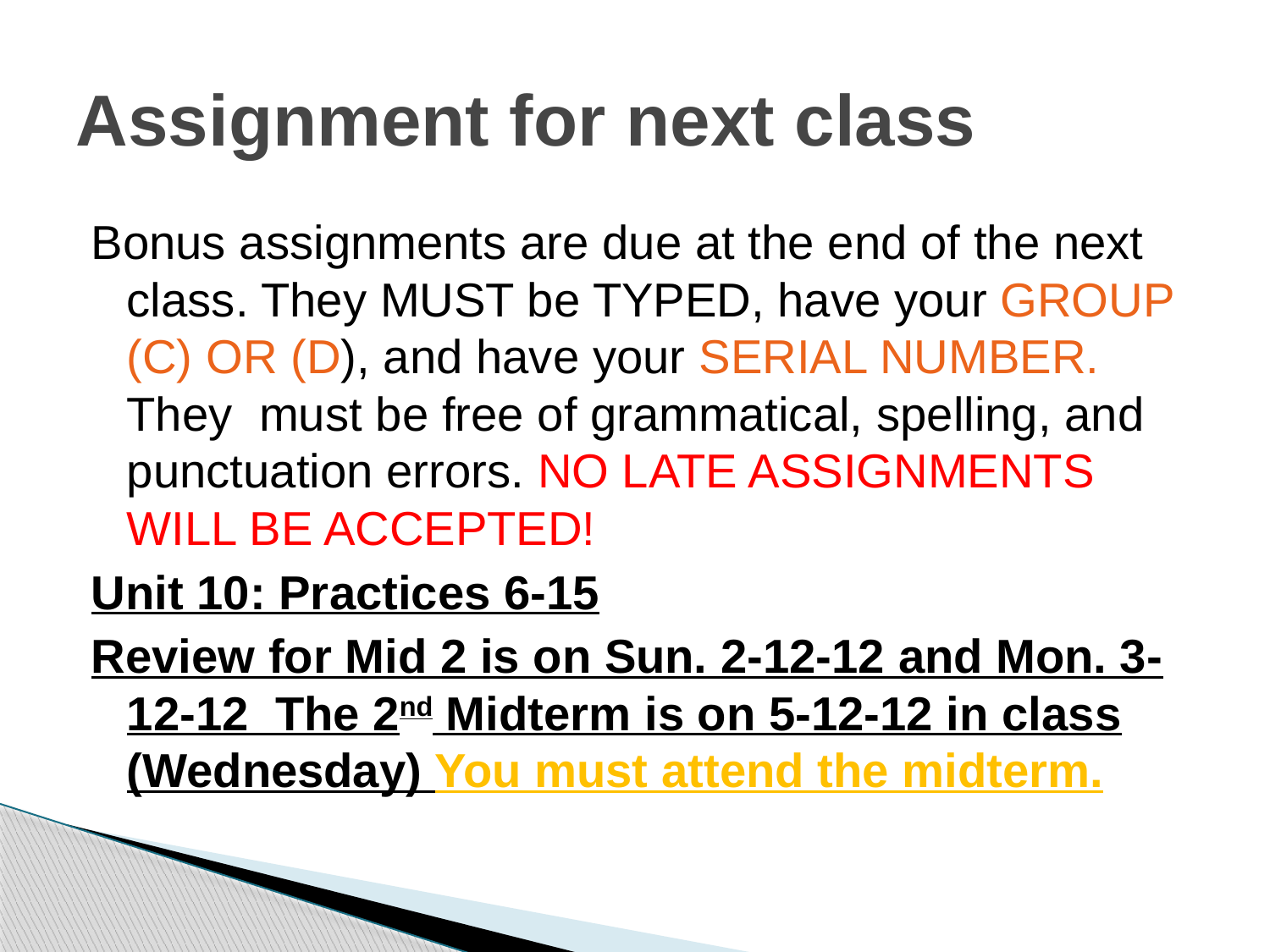

# Assignment for next class
Bonus assignments are due at the end of the next class. They MUST be TYPED, have your GROUP (C) OR (D), and have your SERIAL NUMBER.  They  must be free of grammatical, spelling, and punctuation errors. NO LATE ASSIGNMENTS WILL BE ACCEPTED!
Unit 10: Practices 6-15
Review for Mid 2 is on Sun. 2-12-12 and Mon. 3-12-12  The 2nd Midterm is on 5-12-12 in class (Wednesday) You must attend the midterm.